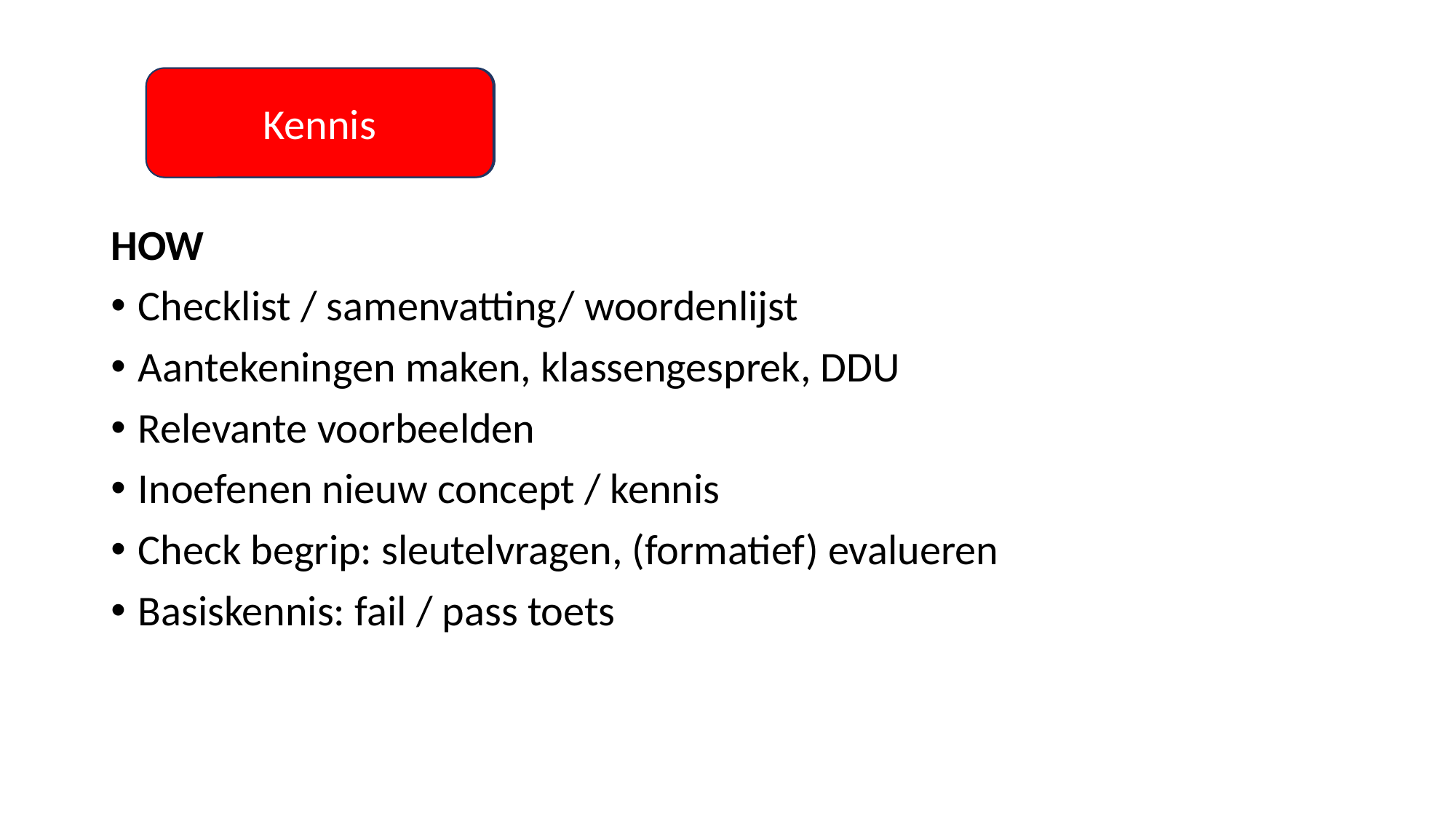

#
Kennis
Knowledge
HOW
Checklist / samenvatting/ woordenlijst
Aantekeningen maken, klassengesprek, DDU
Relevante voorbeelden
Inoefenen nieuw concept / kennis
Check begrip: sleutelvragen, (formatief) evalueren
Basiskennis: fail / pass toets